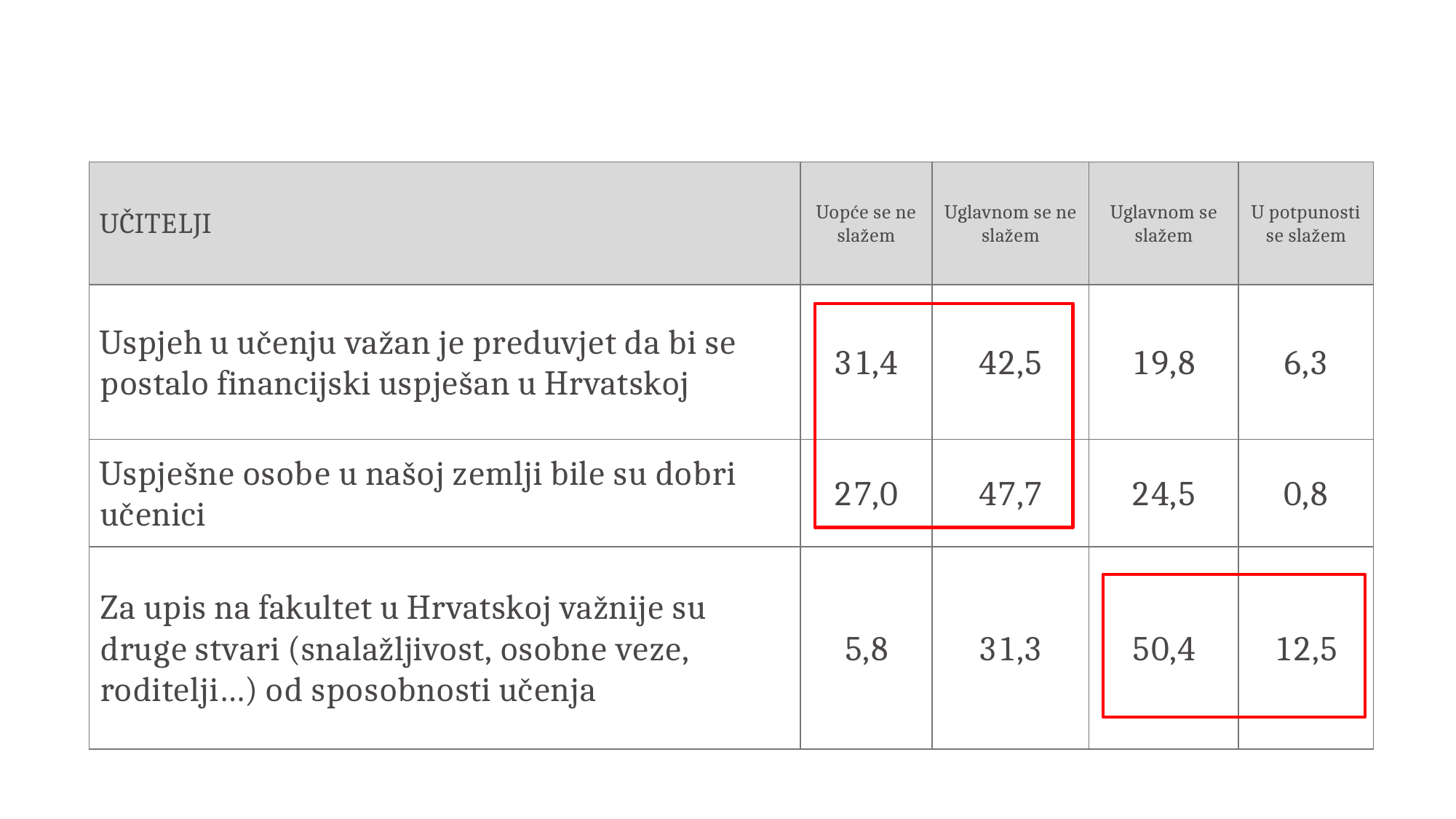

| UČITELJI | Uopće se ne slažem | Uglavnom se ne slažem | Uglavnom se slažem | U potpunosti se slažem |
| --- | --- | --- | --- | --- |
| Uspjeh u učenju važan je preduvjet da bi se postalo financijski uspješan u Hrvatskoj | 31,4 | 42,5 | 19,8 | 6,3 |
| Uspješne osobe u našoj zemlji bile su dobri učenici | 27,0 | 47,7 | 24,5 | 0,8 |
| Za upis na fakultet u Hrvatskoj važnije su druge stvari (snalažljivost, osobne veze, roditelji…) od sposobnosti učenja | 5,8 | 31,3 | 50,4 | 12,5 |